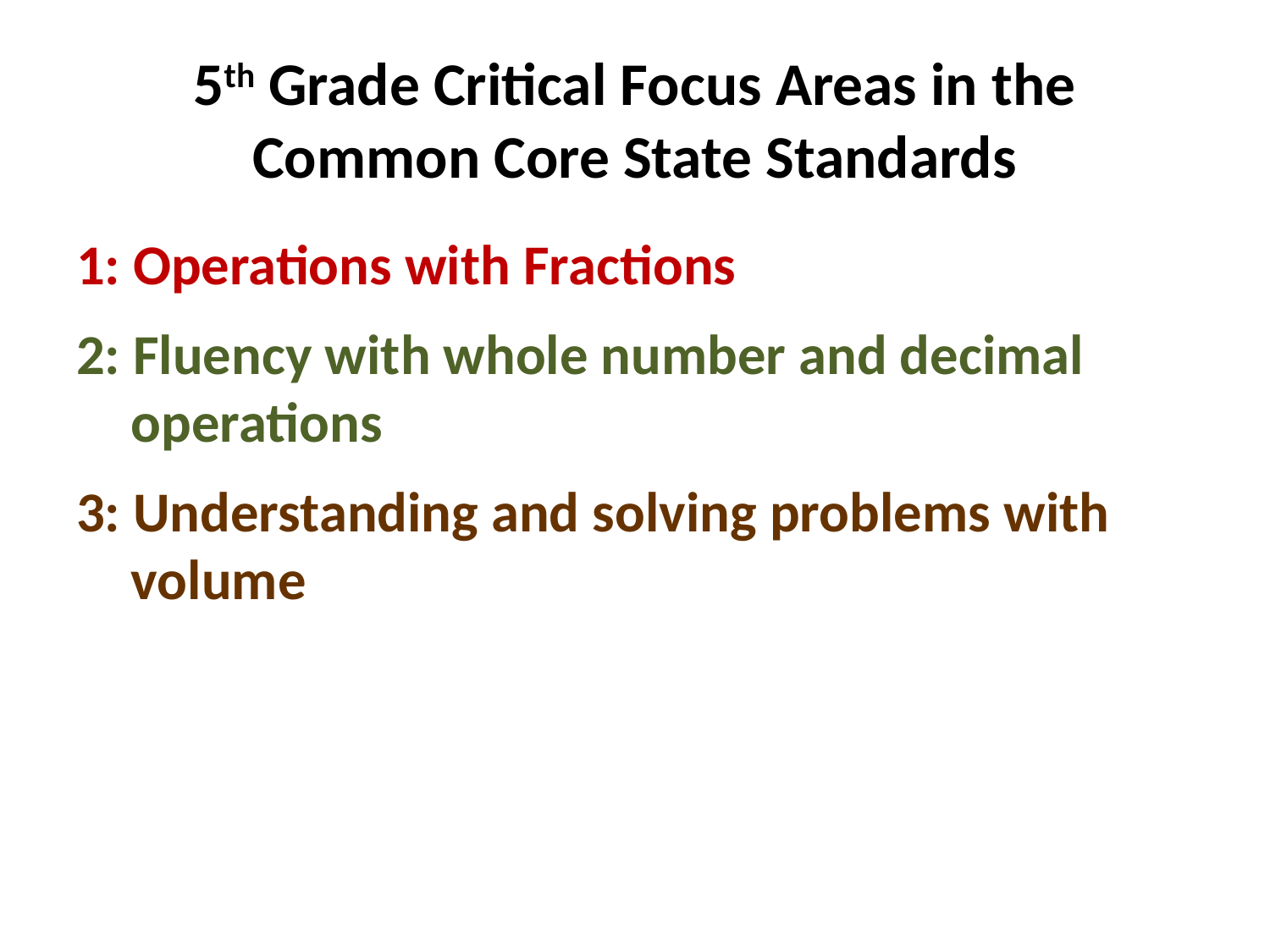

# 5th Grade Critical Focus Areas in the Common Core State Standards
1: Operations with Fractions
2: Fluency with whole number and decimal operations
3: Understanding and solving problems with volume